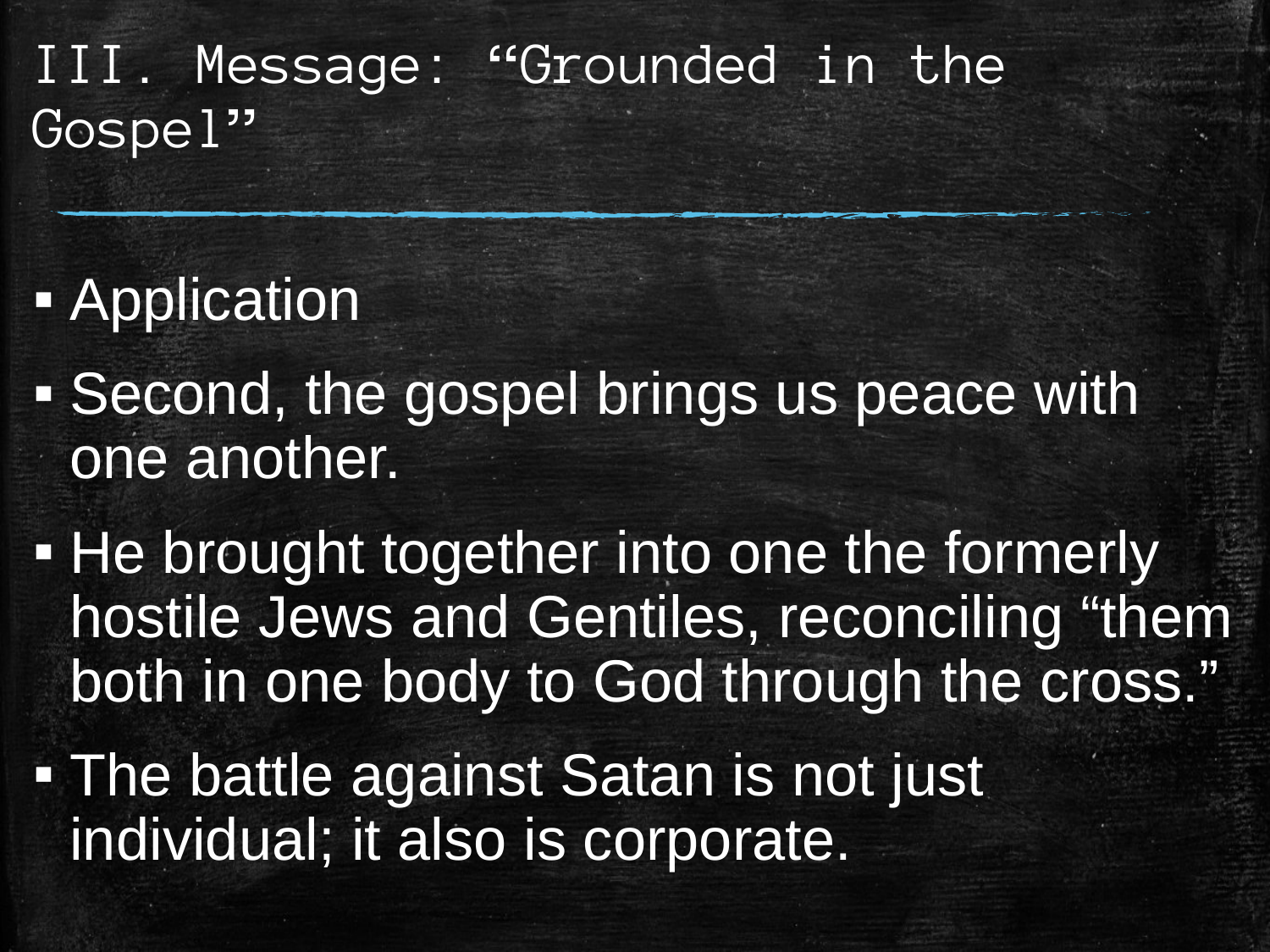

# III. Message: “Grounded in the Gospel”
Application
Second, the gospel brings us peace with one another.
He brought together into one the formerly hostile Jews and Gentiles, reconciling “them both in one body to God through the cross.”
The battle against Satan is not just individual; it also is corporate.